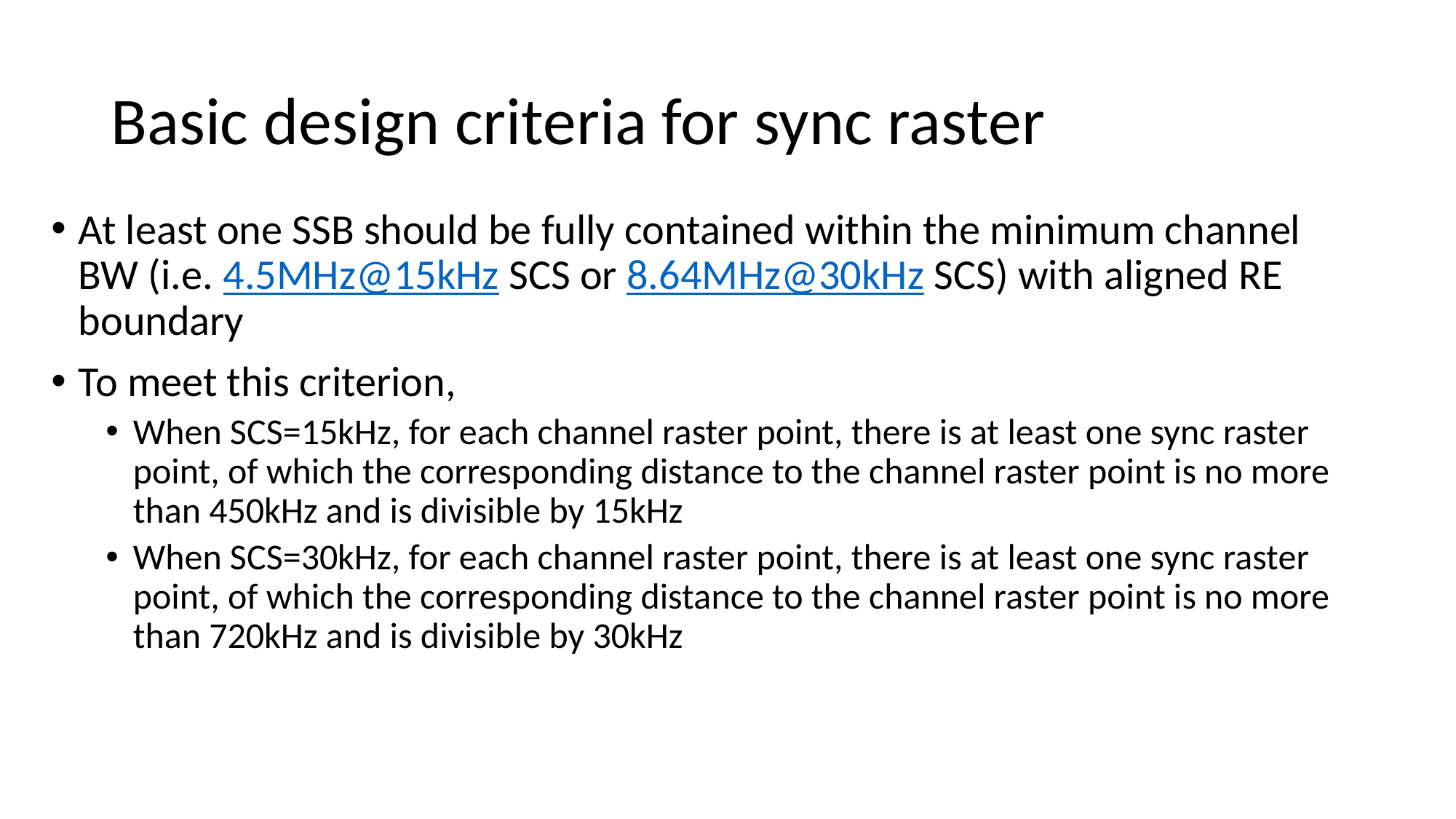

# Basic design criteria for sync raster
At least one SSB should be fully contained within the minimum channel BW (i.e. 4.5MHz@15kHz SCS or 8.64MHz@30kHz SCS) with aligned RE boundary
To meet this criterion,
When SCS=15kHz, for each channel raster point, there is at least one sync raster point, of which the corresponding distance to the channel raster point is no more than 450kHz and is divisible by 15kHz
When SCS=30kHz, for each channel raster point, there is at least one sync raster point, of which the corresponding distance to the channel raster point is no more than 720kHz and is divisible by 30kHz